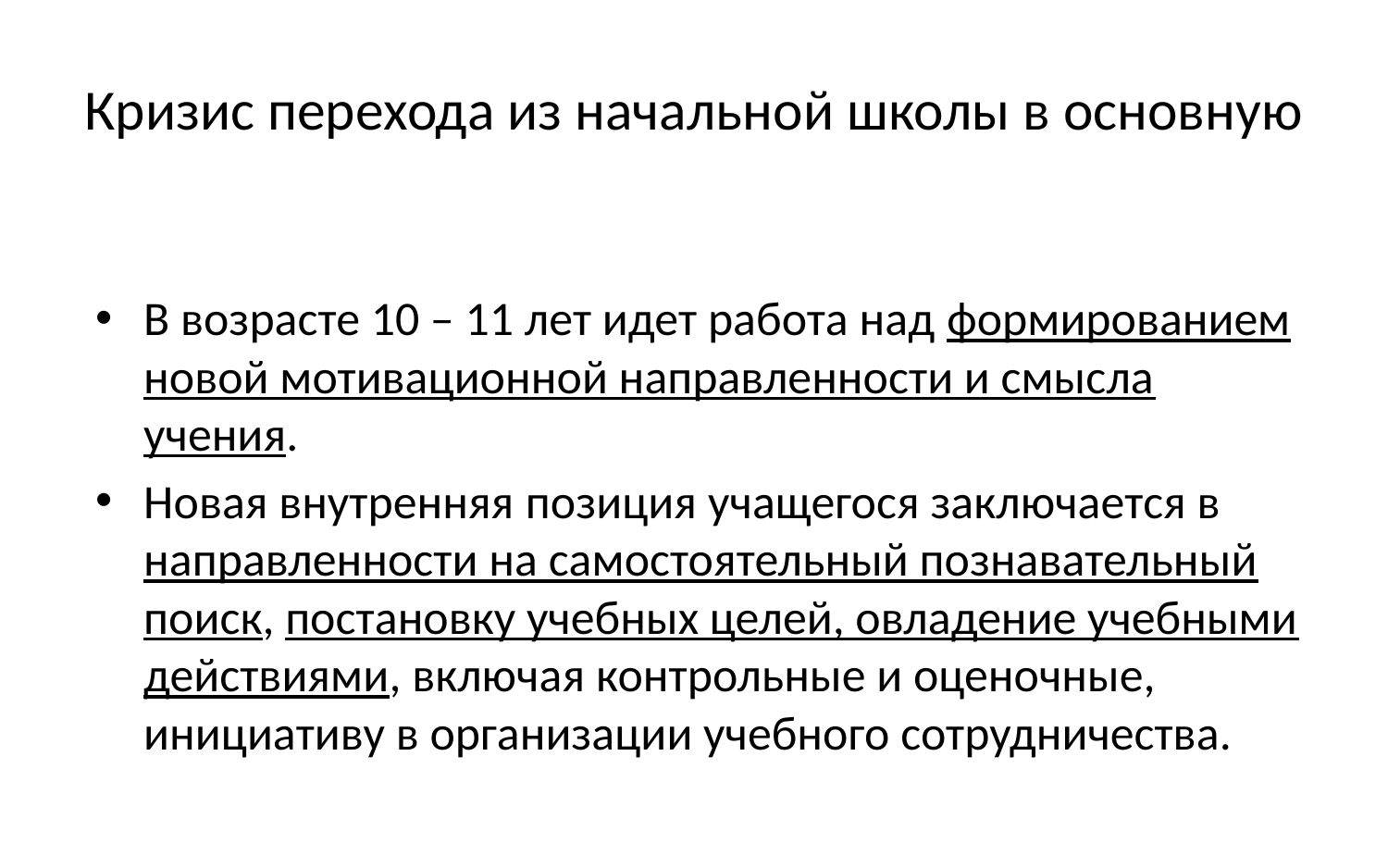

# Кризис перехода из начальной школы в основную
В возрасте 10 – 11 лет идет работа над формированием новой мотивационной направленности и смысла учения.
Новая внутренняя позиция учащегося заключается в направленности на самостоятельный познавательный поиск, постановку учебных целей, овладение учебными действиями, включая контрольные и оценочные, инициативу в организации учебного сотрудничества.